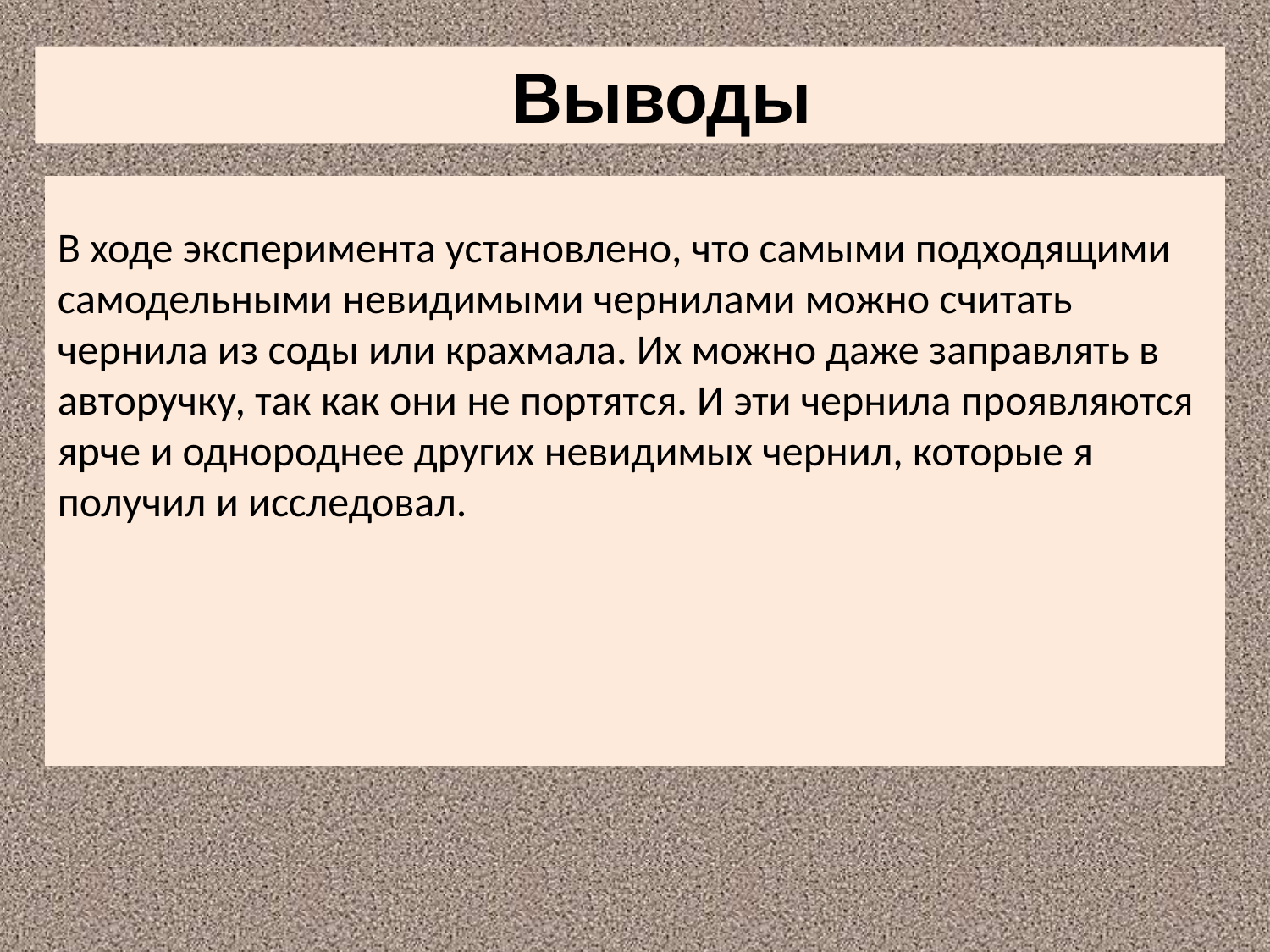

Выводы

В ходе эксперимента установлено, что самыми подходящими самодельными невидимыми чернилами можно считать чернила из соды или крахмала. Их можно даже заправлять в авторучку, так как они не портятся. И эти чернила проявляются ярче и однороднее других невидимых чернил, которые я получил и исследовал.